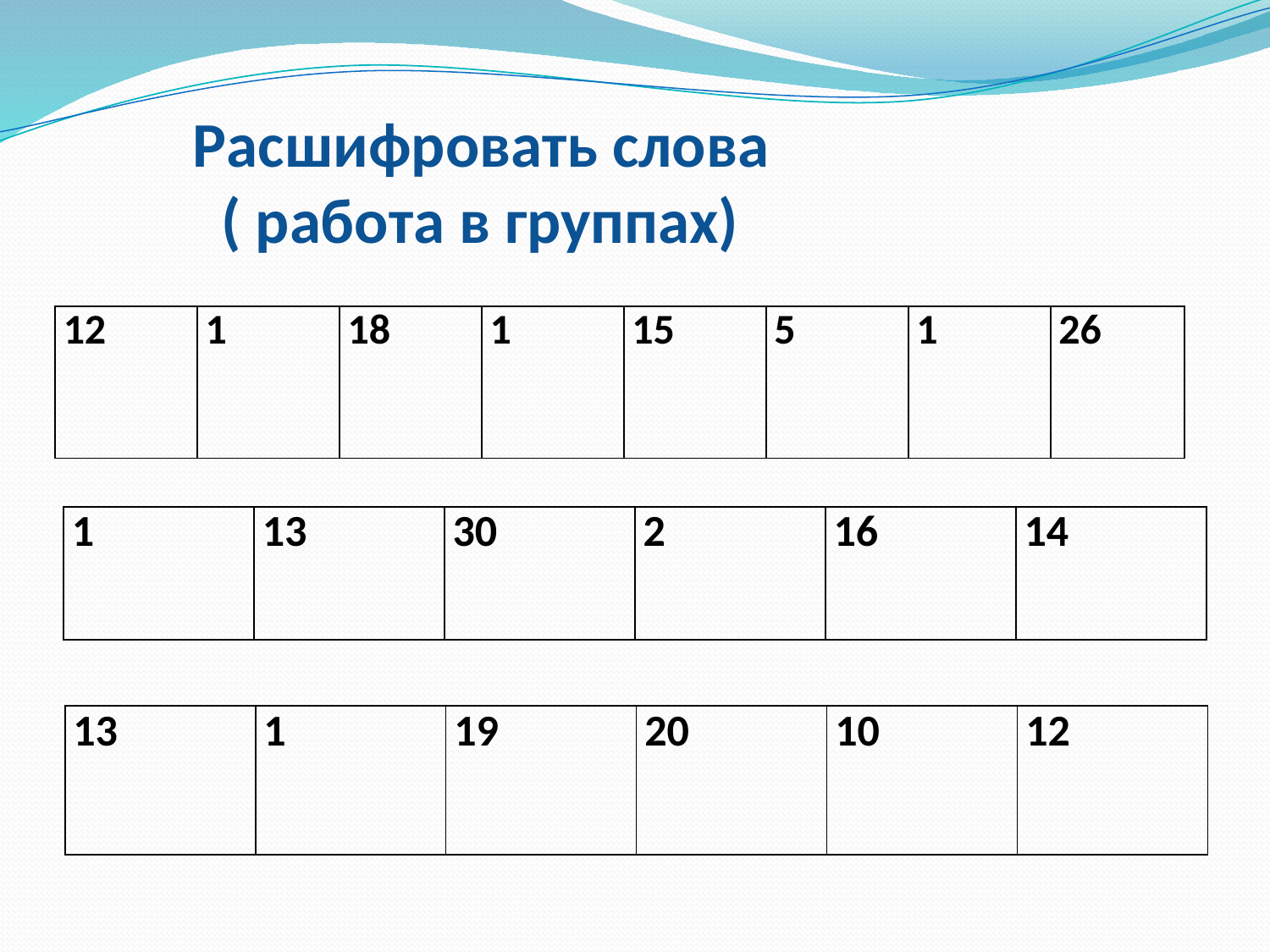

# Расшифровать слова ( работа в группах)
| 12 | 1 | 18 | 1 | 15 | 5 | 1 | 26 |
| --- | --- | --- | --- | --- | --- | --- | --- |
| 1 | 13 | 30 | 2 | 16 | 14 |
| --- | --- | --- | --- | --- | --- |
| 13 | 1 | 19 | 20 | 10 | 12 |
| --- | --- | --- | --- | --- | --- |